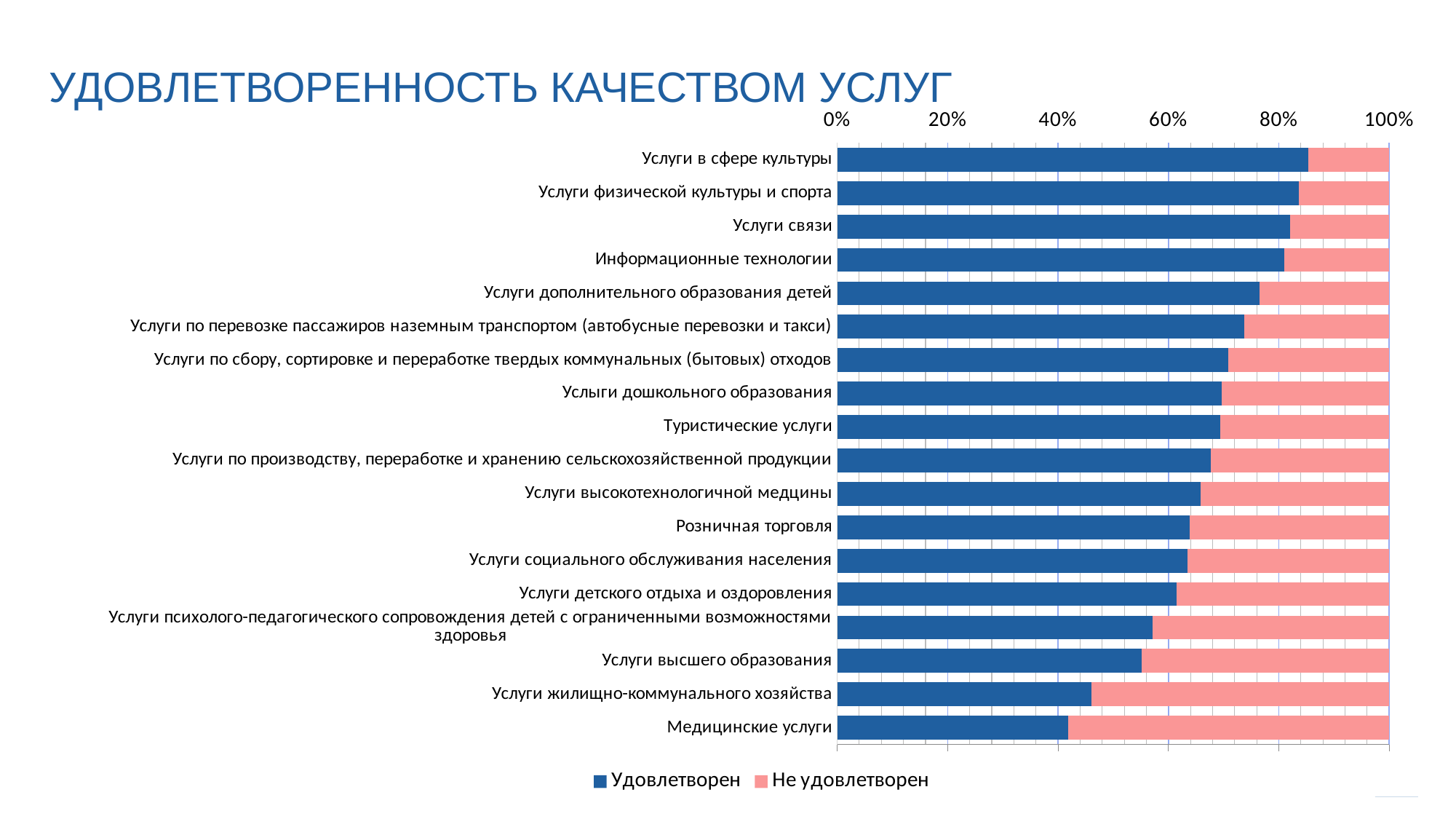

УДОВЛЕТВОРЕННОСТЬ КАЧЕСТВОМ УСЛУГ

### Chart

| Category | Удовлетворен | Не удовлетворен |
|---|---|---|
| Медицинские услуги | 0.4190000000000003 | 0.581 |
| Услуги жилищно-коммунального хозяйства | 0.461 | 0.539 |
| Услуги высшего образования | 0.552 | 0.448 |
| Услуги психолого-педагогического сопровождения детей с ограниченными возможностями здоровья | 0.571 | 0.4290000000000004 |
| Услуги детского отдыха и оздоровления | 0.6150000000000012 | 0.3850000000000007 |
| Услуги социального обслуживания населения | 0.6350000000000013 | 0.3650000000000003 |
| Розничная торговля | 0.6390000000000013 | 0.3610000000000003 |
| Услуги высокотехнологичной медцины | 0.6580000000000016 | 0.3420000000000001 |
| Услуги по производству, переработке и хранению сельскохозяйственной продукции | 0.6770000000000017 | 0.3230000000000007 |
| Туристические услуги | 0.694 | 0.3060000000000004 |
| Услыги дошкольного образования | 0.696 | 0.3040000000000004 |
| Услуги по сбору, сортировке и переработке твердых коммунальных (бытовых) отходов | 0.7090000000000006 | 0.2910000000000003 |
| Услуги по перевозке пассажиров наземным транспортом (автобусные перевозки и такси) | 0.7370000000000007 | 0.263 |
| Услуги дополнительного образования детей | 0.7650000000000013 | 0.23500000000000001 |
| Информационные технологии | 0.81 | 0.19 |
| Услуги связи | 0.821 | 0.17900000000000021 |
| Услуги физической культуры и спорта | 0.8360000000000006 | 0.164 |
| Услуги в сфере культуры | 0.8540000000000006 | 0.1460000000000002 |
20